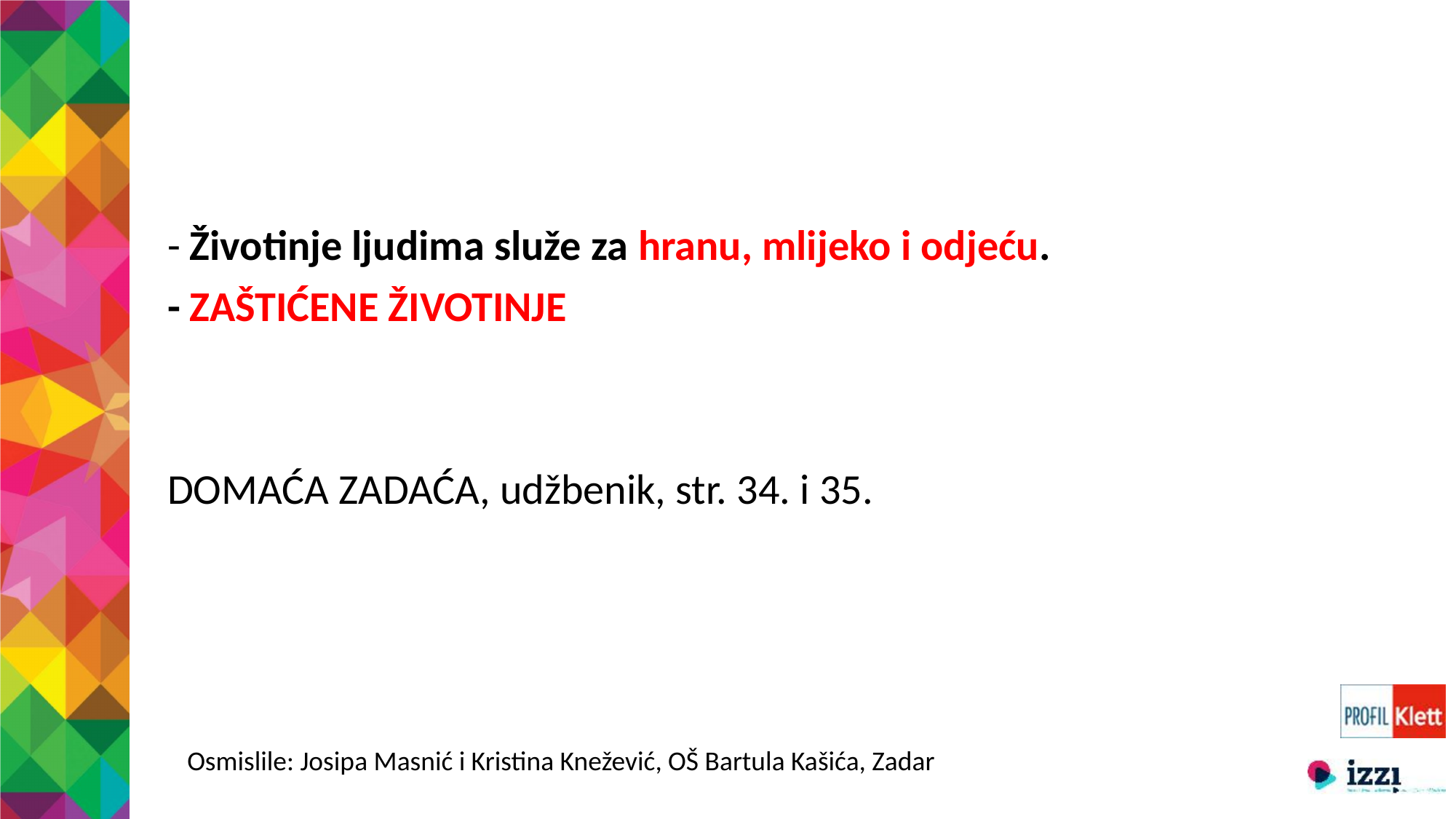

- Životinje ljudima služe za hranu, mlijeko i odjeću.
- ZAŠTIĆENE ŽIVOTINJE

DOMAĆA ZADAĆA, udžbenik, str. 34. i 35.
Osmislile: Josipa Masnić i Kristina Knežević, OŠ Bartula Kašića, Zadar